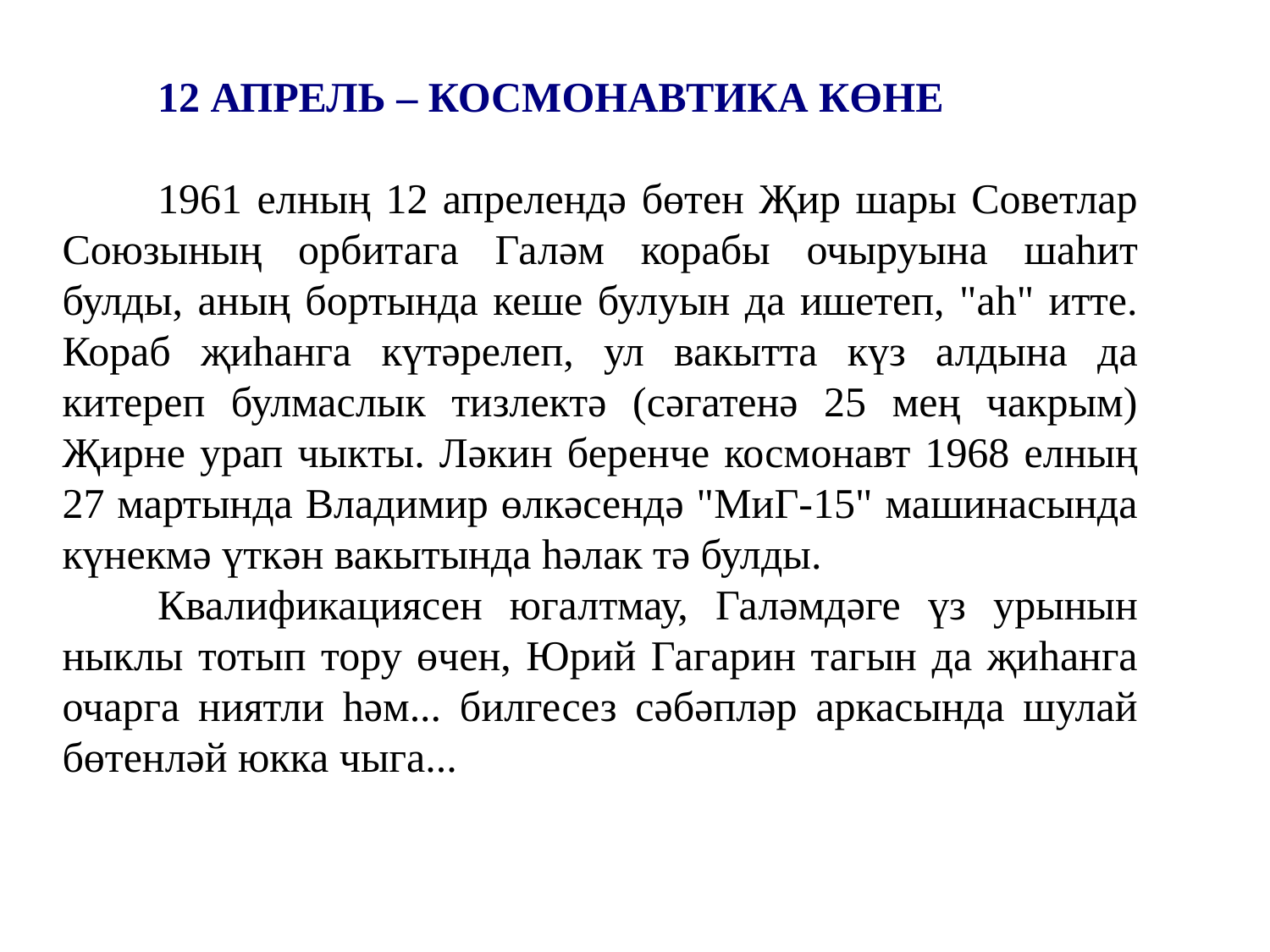

12 АПРЕЛЬ – КОСМОНАВТИКА КӨНЕ

1961 елның 12 апрелендә бөтен Җир шары Советлар Союзының орбитага Галәм корабы очыруына шаһит булды, аның бортында кеше булуын да ишетеп, "аһ" итте. Кораб җиһанга күтәре­леп, ул вакытта күз алдына да китереп булмаслык тизлектә (сәгатенә 25 мең чакрым) Җирне урап чыкты. Ләкин беренче космонавт 1968 елның 27 мартында Владимир өлкәсендә "МиГ-15" машинасында күнекмә үткән вакытында һәлак тә булды.
Квалификациясен югалтмау, Галәмдәге үз урынын ныклы тотып тору өчен, Юрий Гагарин тагын да җиһанга очарга ниятли һәм... билгесез сәбәпләр аркасында шулай бөтенләй юкка чыга...